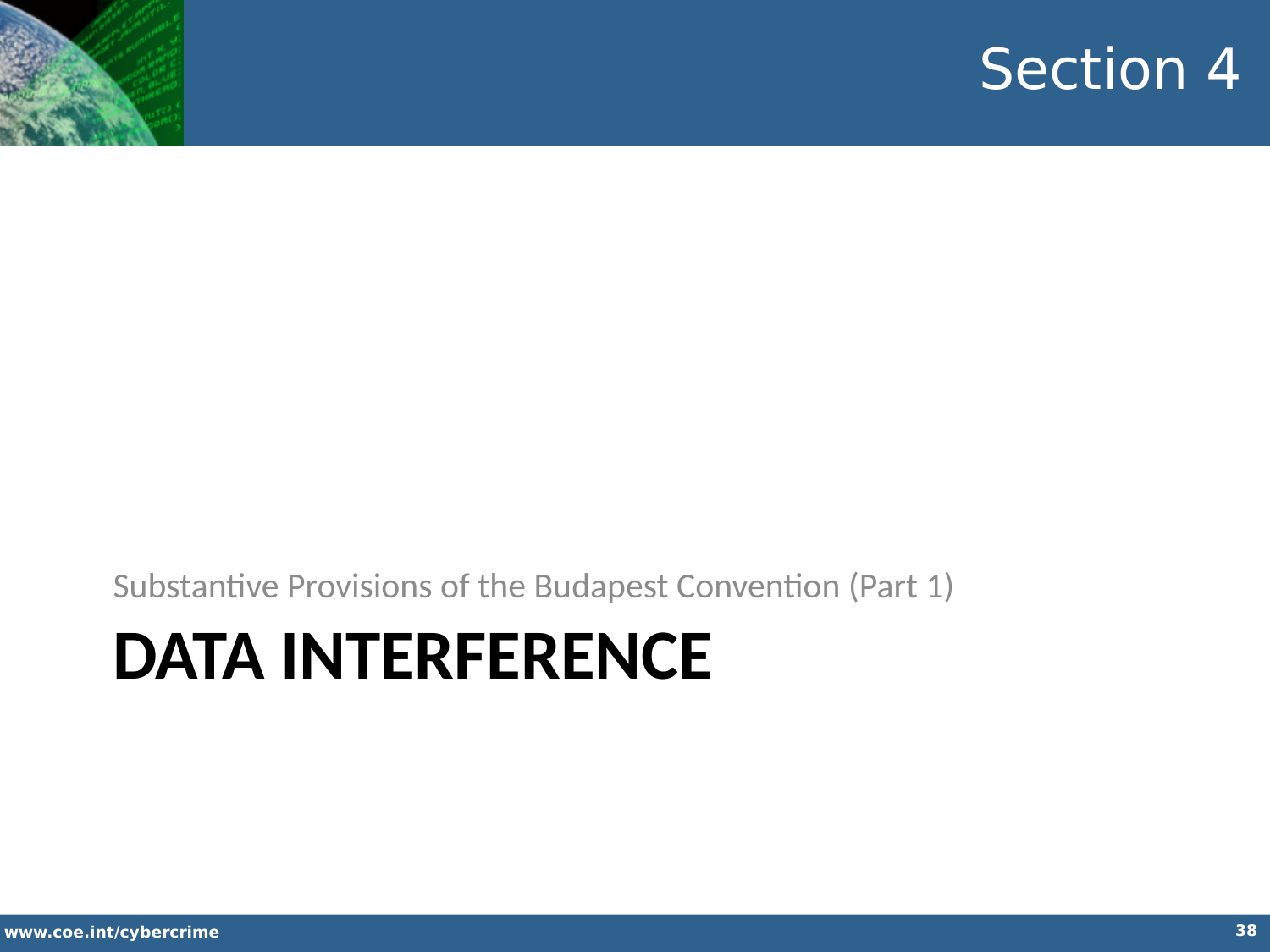

Section 4
Substantive Provisions of the Budapest Convention (Part 1)
# Data Interference